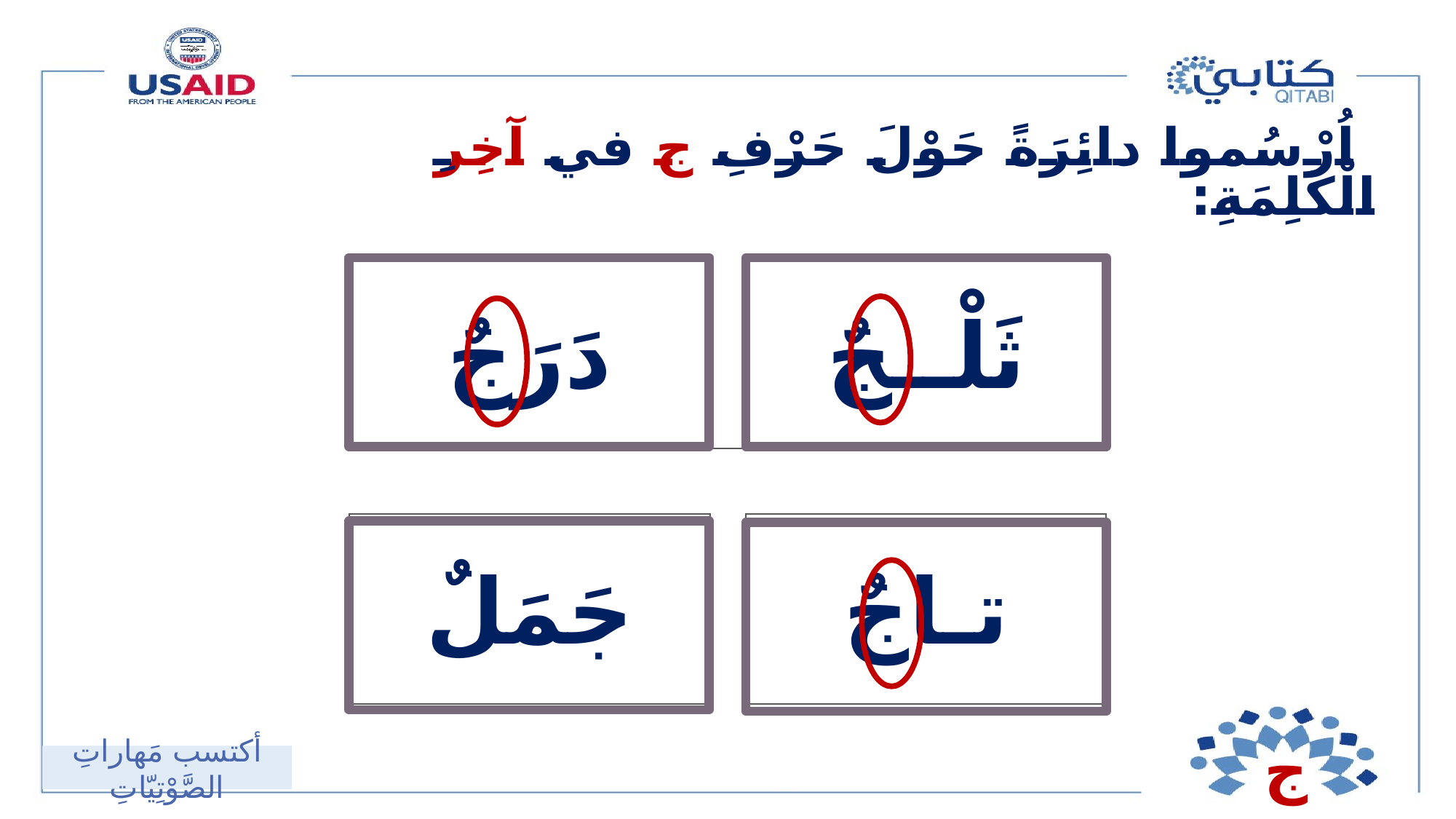

اُرْسُموا دائِرَةً حَوْلَ حَرْفِ ج في آخِرِ الْكَلِمَةِ:

| دَرَجٌ |  | ثَلْــجٌ |
| --- | --- | --- |
|  |  |  |
| جَمَلٌ |  | تـاجٌ |

ج
أكتسب مَهاراتِ الصَّوْتِيّاتِ